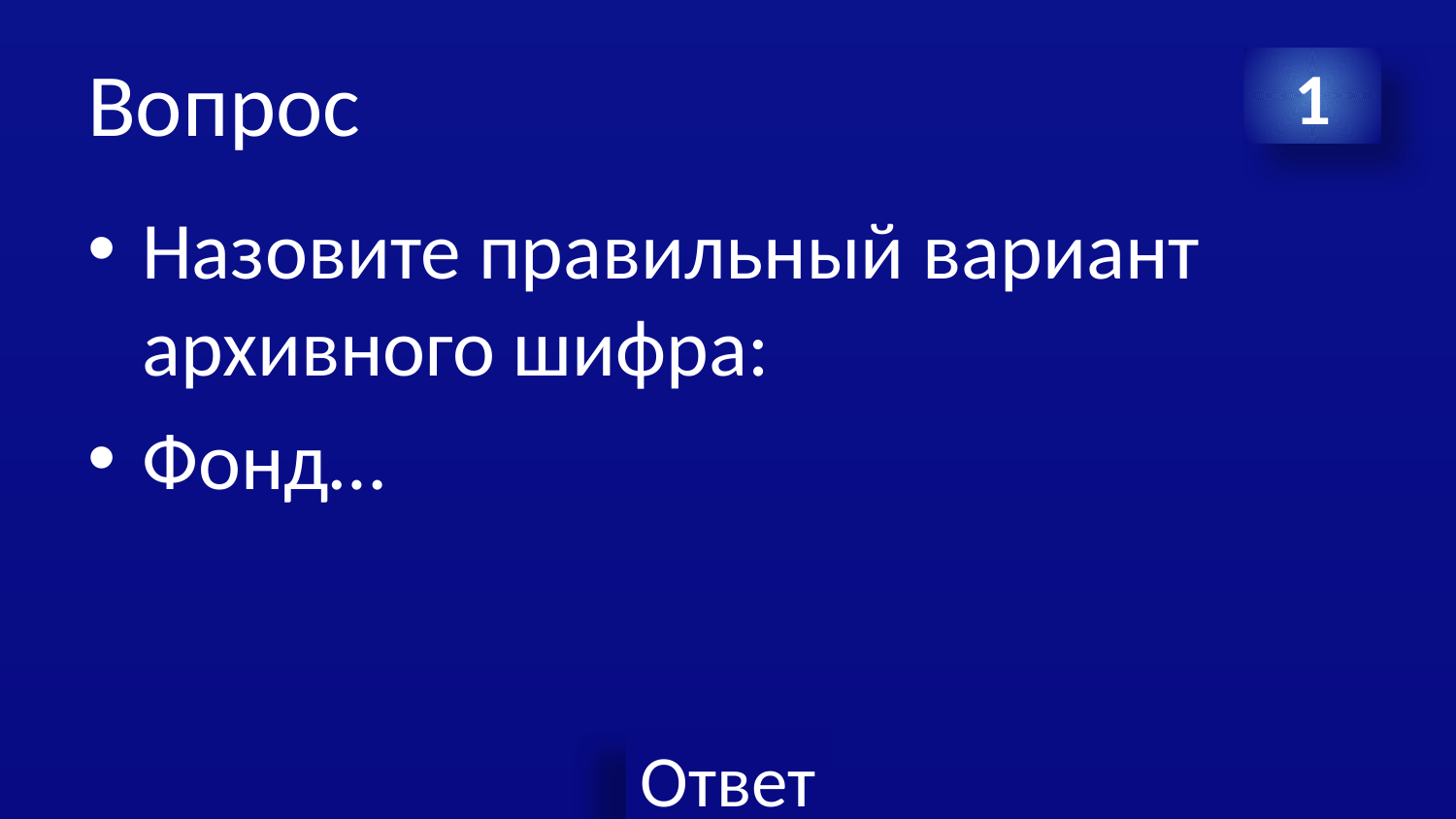

# Вопрос
1
Назовите правильный вариант архивного шифра:
Фонд…